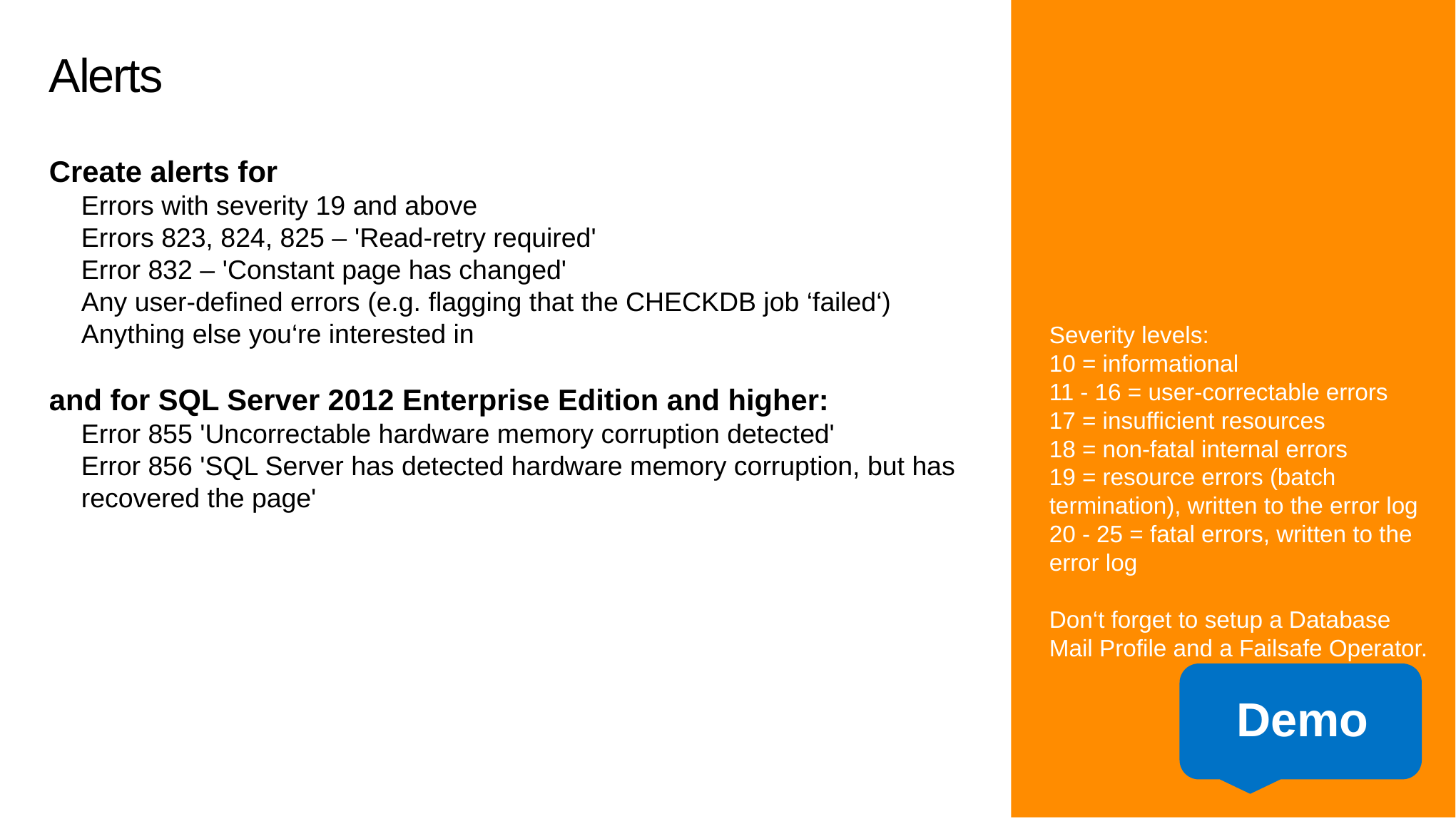

# Alerts
Create alerts for
Errors with severity 19 and above
Errors 823, 824, 825 – 'Read-retry required'
Error 832 – 'Constant page has changed'
Any user-defined errors (e.g. flagging that the CHECKDB job ‘failed‘)
Anything else you‘re interested in

and for SQL Server 2012 Enterprise Edition and higher:
Error 855 'Uncorrectable hardware memory corruption detected'
Error 856 'SQL Server has detected hardware memory corruption, but has recovered the page'
Severity levels:
10 = informational
11 - 16 = user-correctable errors
17 = insufficient resources
18 = non-fatal internal errors
19 = resource errors (batch termination), written to the error log
20 - 25 = fatal errors, written to the error log

Don‘t forget to setup a Database Mail Profile and a Failsafe Operator.

Demo